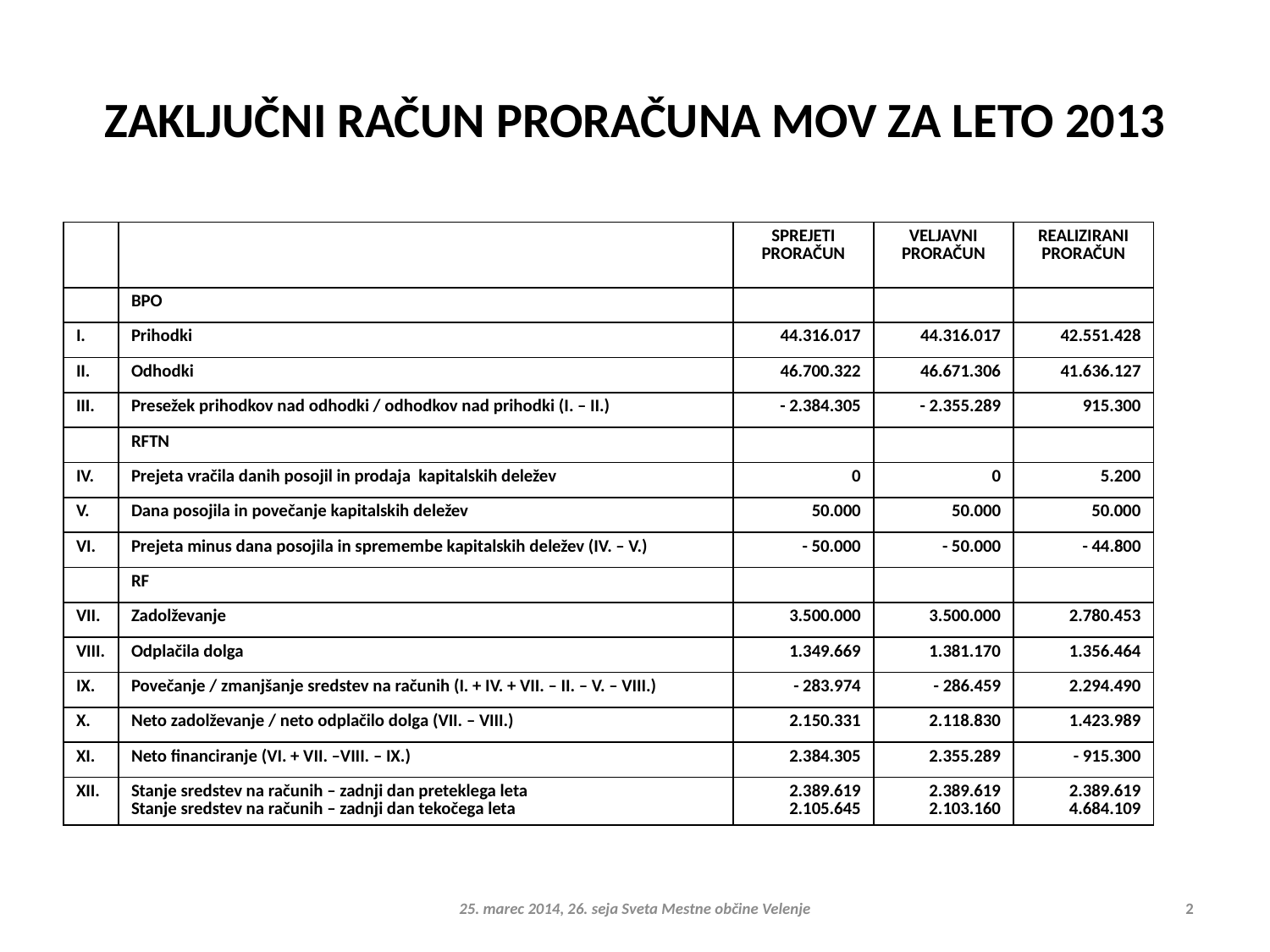

# ZAKLJUČNI RAČUN PRORAČUNA MOV ZA LETO 2013
|  |  | SPREJETI PRORAČUN | VELJAVNI PRORAČUN | REALIZIRANI PRORAČUN |
| --- | --- | --- | --- | --- |
|  | BPO |  |  |  |
| I. | Prihodki | 44.316.017 | 44.316.017 | 42.551.428 |
| II. | Odhodki | 46.700.322 | 46.671.306 | 41.636.127 |
| III. | Presežek prihodkov nad odhodki / odhodkov nad prihodki (I. – II.) | - 2.384.305 | - 2.355.289 | 915.300 |
|  | RFTN |  |  |  |
| IV. | Prejeta vračila danih posojil in prodaja kapitalskih deležev | 0 | 0 | 5.200 |
| V. | Dana posojila in povečanje kapitalskih deležev | 50.000 | 50.000 | 50.000 |
| VI. | Prejeta minus dana posojila in spremembe kapitalskih deležev (IV. – V.) | - 50.000 | - 50.000 | - 44.800 |
|  | RF |  |  |  |
| VII. | Zadolževanje | 3.500.000 | 3.500.000 | 2.780.453 |
| VIII. | Odplačila dolga | 1.349.669 | 1.381.170 | 1.356.464 |
| IX. | Povečanje / zmanjšanje sredstev na računih (I. + IV. + VII. – II. – V. – VIII.) | - 283.974 | - 286.459 | 2.294.490 |
| X. | Neto zadolževanje / neto odplačilo dolga (VII. – VIII.) | 2.150.331 | 2.118.830 | 1.423.989 |
| XI. | Neto financiranje (VI. + VII. –VIII. – IX.) | 2.384.305 | 2.355.289 | - 915.300 |
| XII. | Stanje sredstev na računih – zadnji dan preteklega leta Stanje sredstev na računih – zadnji dan tekočega leta | 2.389.619 2.105.645 | 2.389.619 2.103.160 | 2.389.619 4.684.109 |

25. marec 2014, 26. seja Sveta Mestne občine Velenje

2